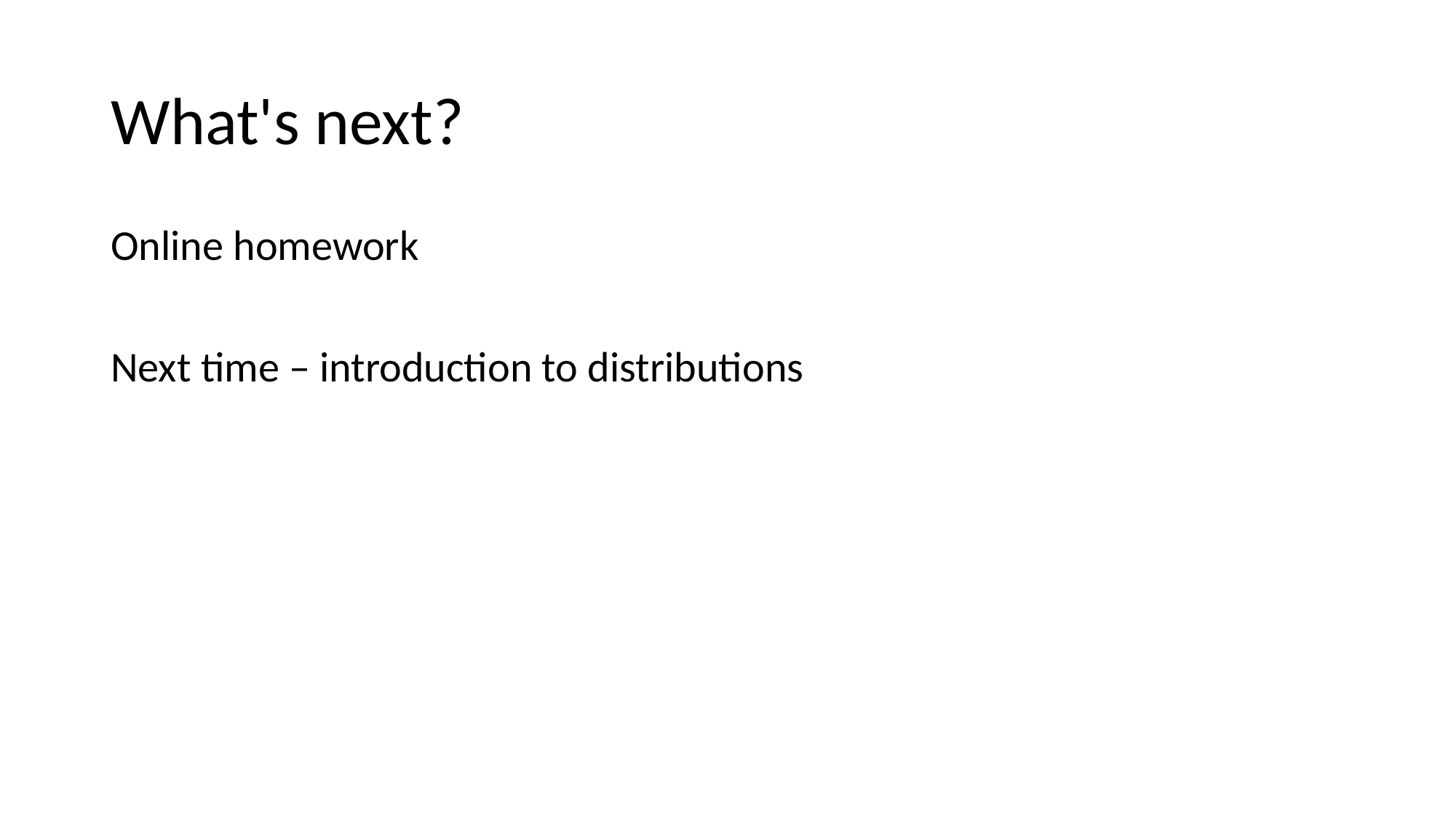

# What's next?
Online homework

Next time – introduction to distributions